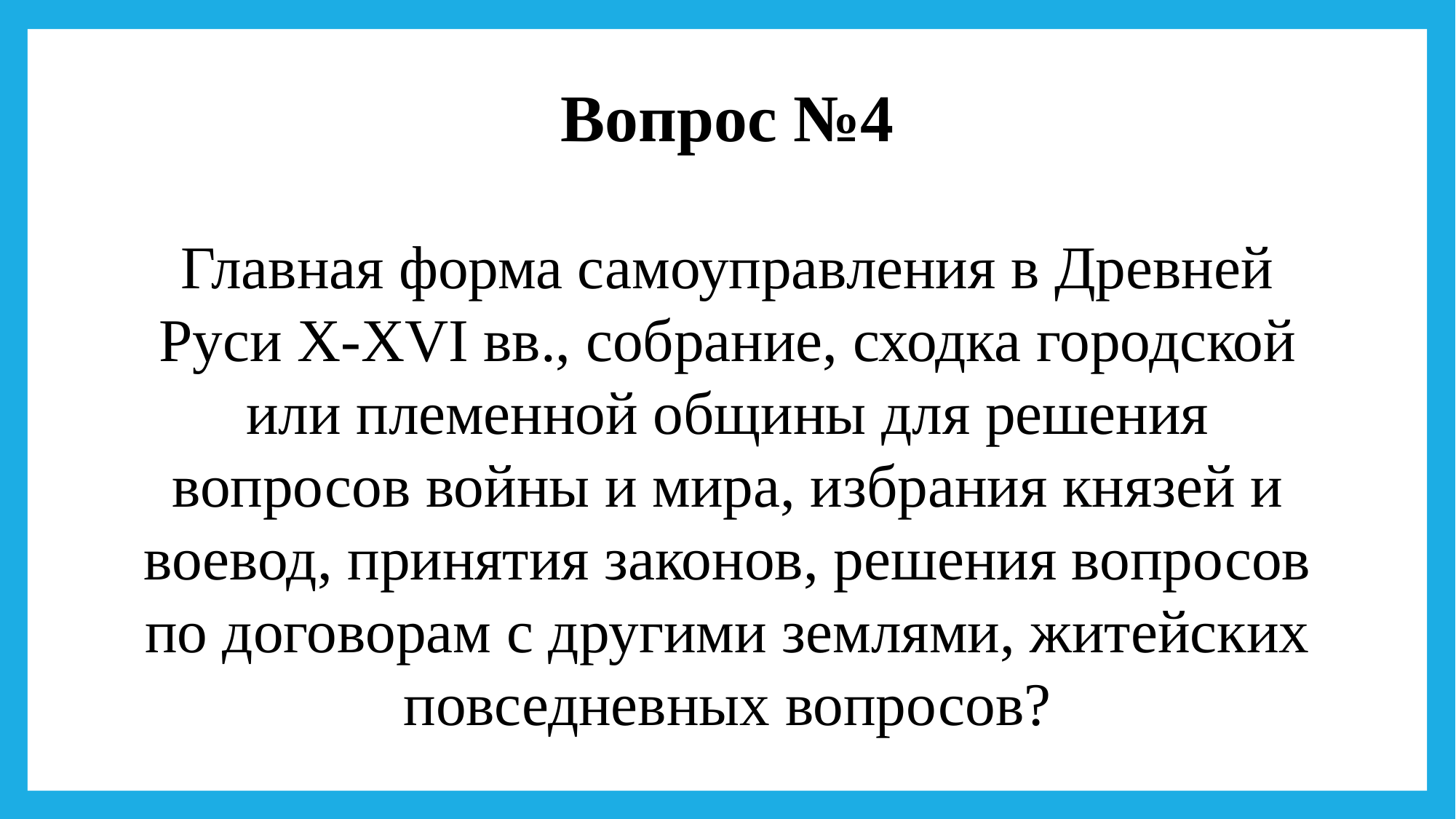

Вопрос №4

Главная форма самоуправления в Древней Руси X-XVI вв., собрание, сходка городской или племенной общины для решения вопросов войны и мира, избрания князей и воевод, принятия законов, решения вопросов по договорам с другими землями, житейских повседневных вопросов?